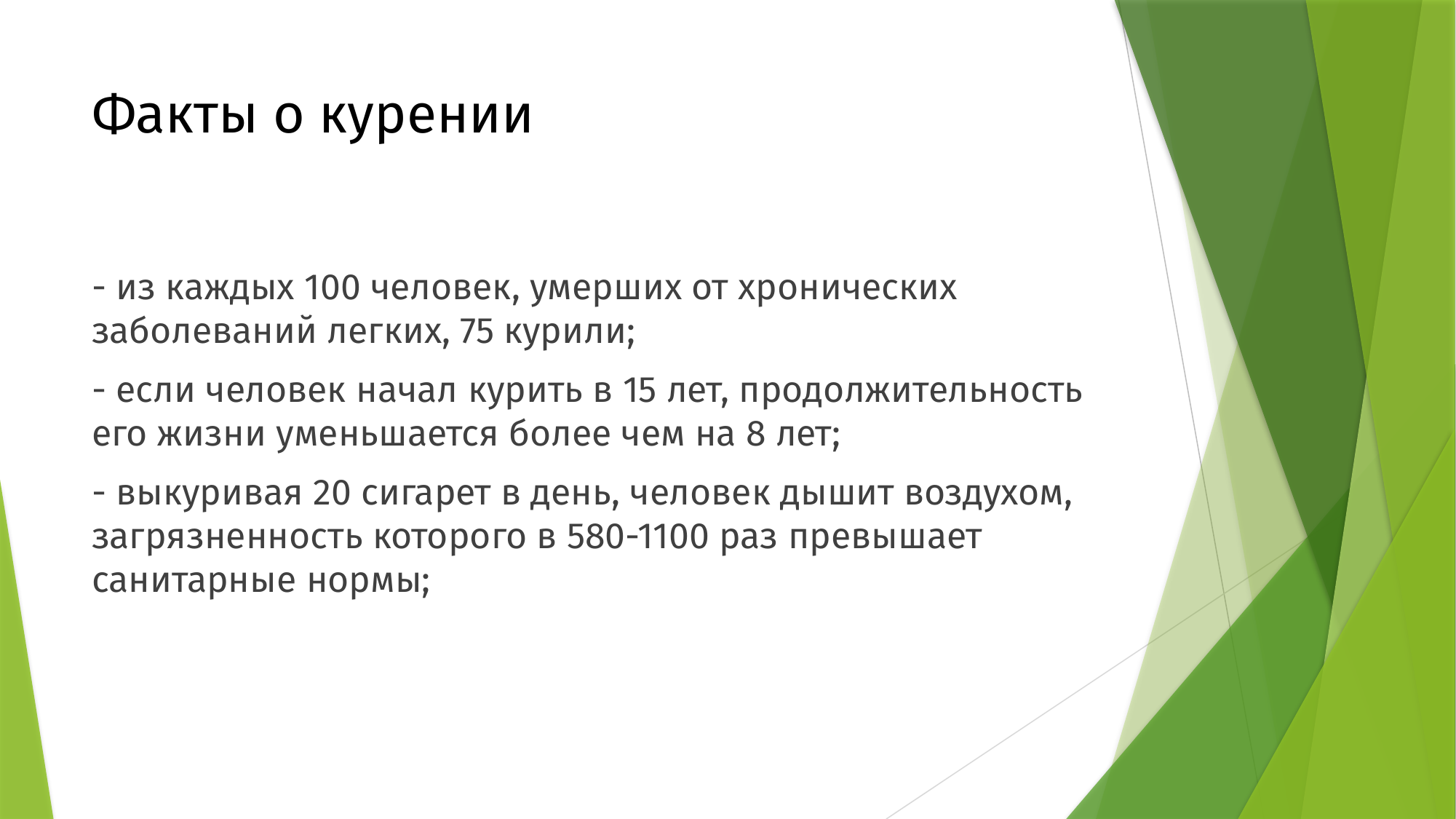

# Факты о курении
- из каждых 100 человек, умерших от хронических заболеваний легких, 75 курили;
- если человек начал курить в 15 лет, продолжительность его жизни уменьшается более чем на 8 лет;
- выкуривая 20 сигарет в день, человек дышит воздухом, загрязненность которого в 580-1100 раз превышает санитарные нормы;